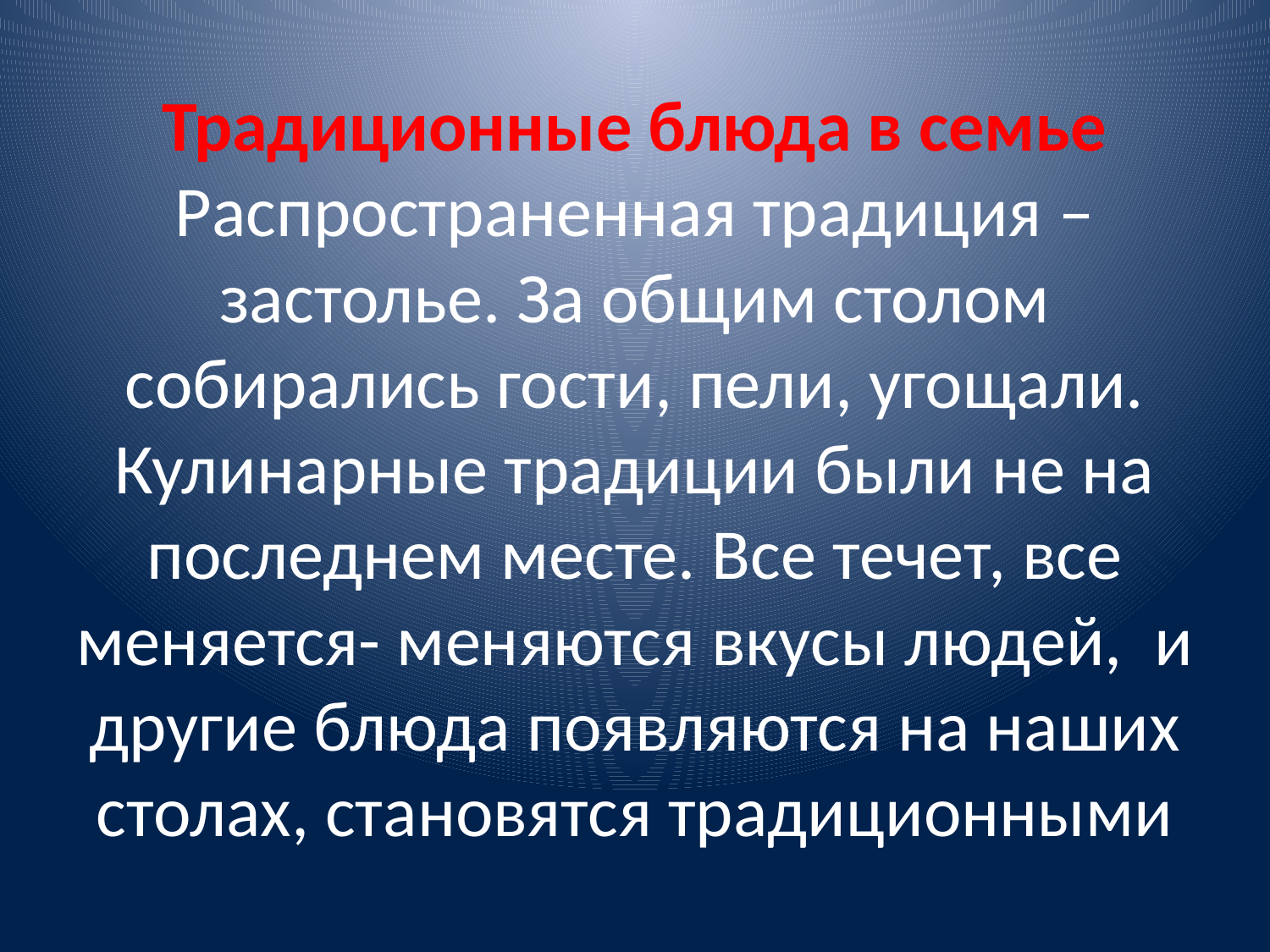

# Традиционные блюда в семье Распространенная традиция – застолье. За общим столом собирались гости, пели, угощали. Кулинарные традиции были не на последнем месте. Все течет, все меняется- меняются вкусы людей,  и другие блюда появляются на наших столах, становятся традиционными